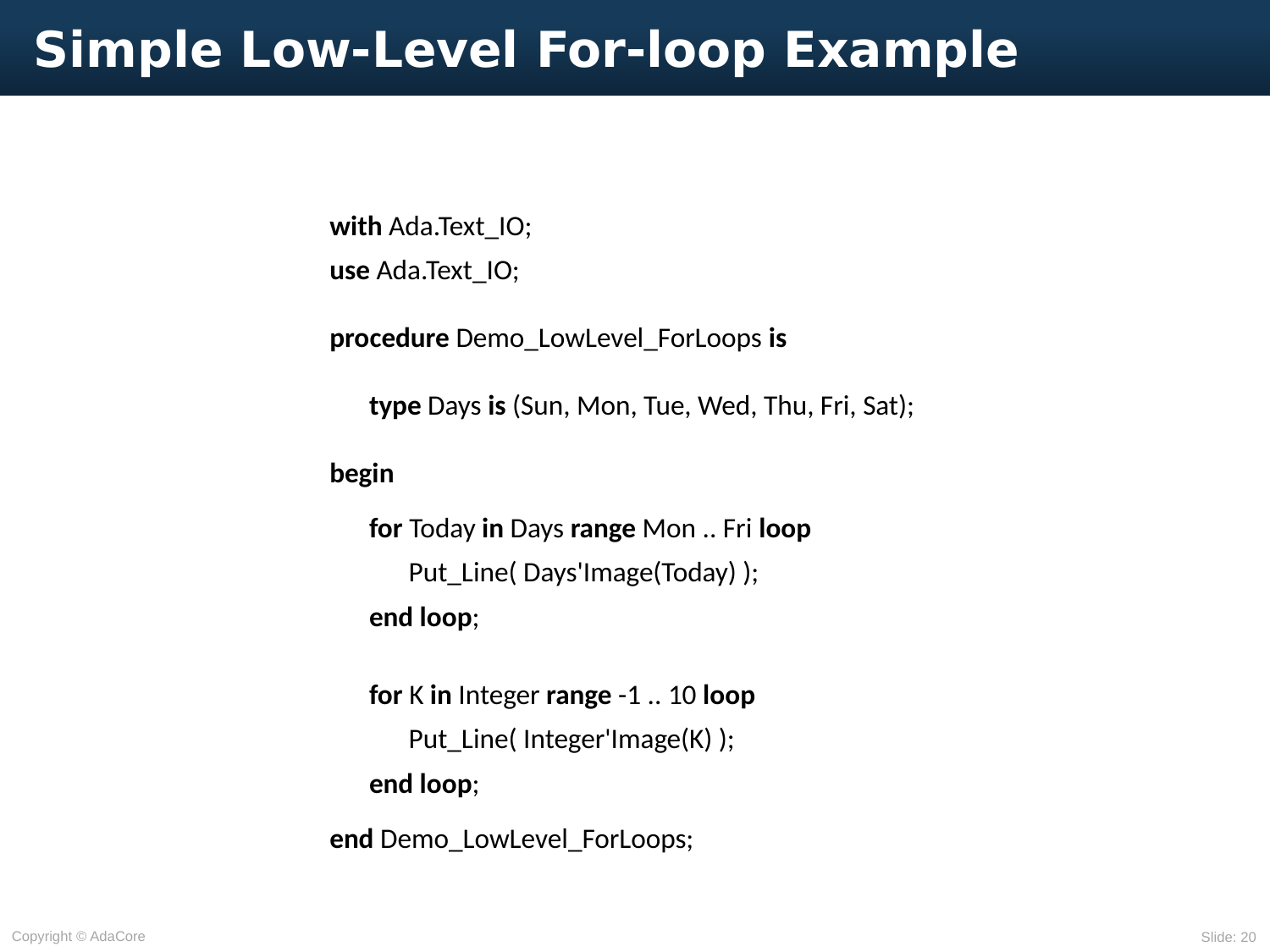

# Simple Low-Level For-loop Example
with Ada.Text_IO;
use Ada.Text_IO;

procedure Demo_LowLevel_ForLoops is

	type Days is (Sun, Mon, Tue, Wed, Thu, Fri, Sat);

begin
	for Today in Days range Mon .. Fri loop
		Put_Line( Days'Image(Today) );
	end loop;

	for K in Integer range -1 .. 10 loop
		Put_Line( Integer'Image(K) );
	end loop;
end Demo_LowLevel_ForLoops;